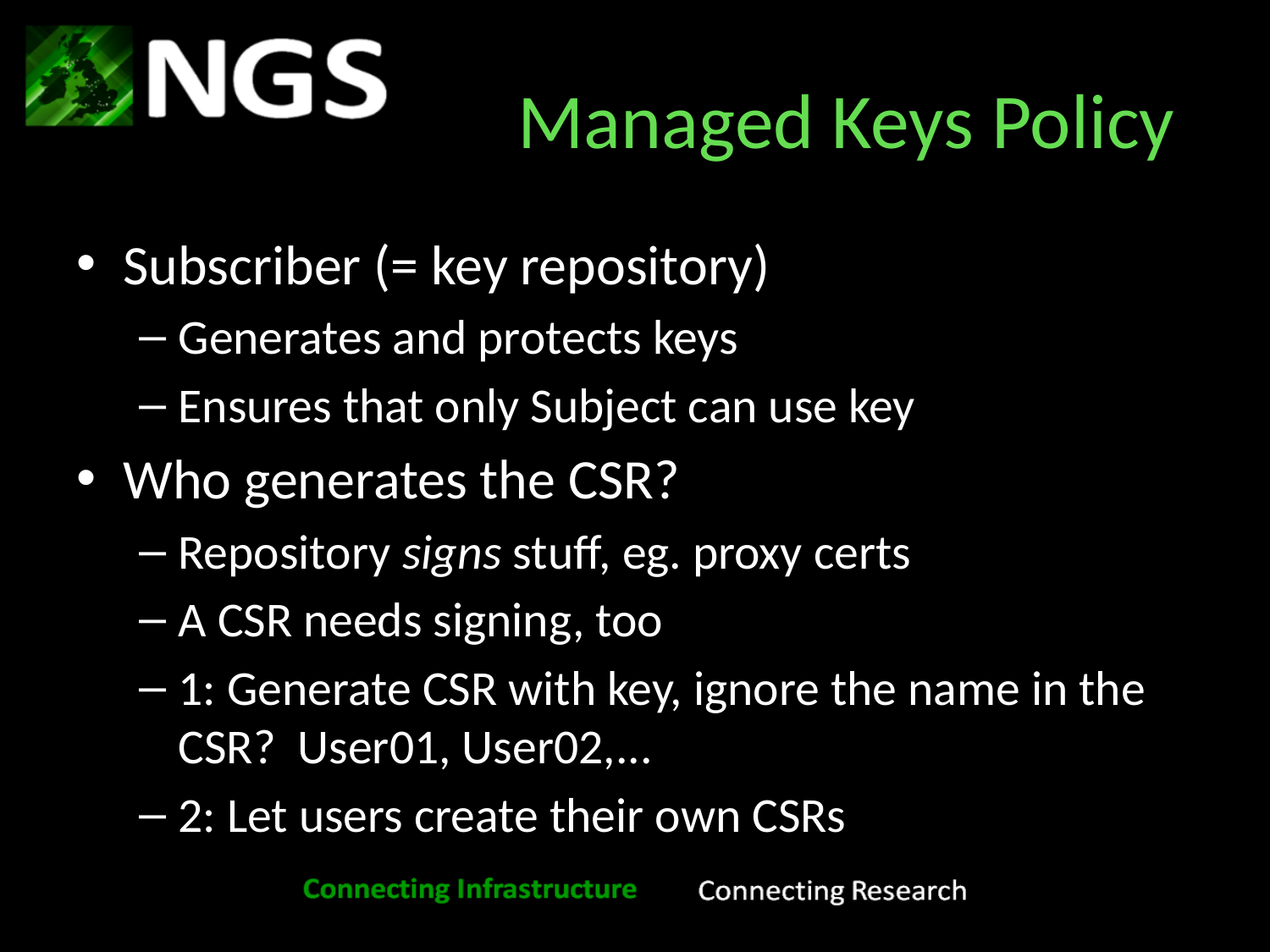

# Managed Keys Policy
Subscriber (= key repository)
Generates and protects keys
Ensures that only Subject can use key
Who generates the CSR?
Repository signs stuff, eg. proxy certs
A CSR needs signing, too
1: Generate CSR with key, ignore the name in the CSR?  User01, User02,...
2: Let users create their own CSRs